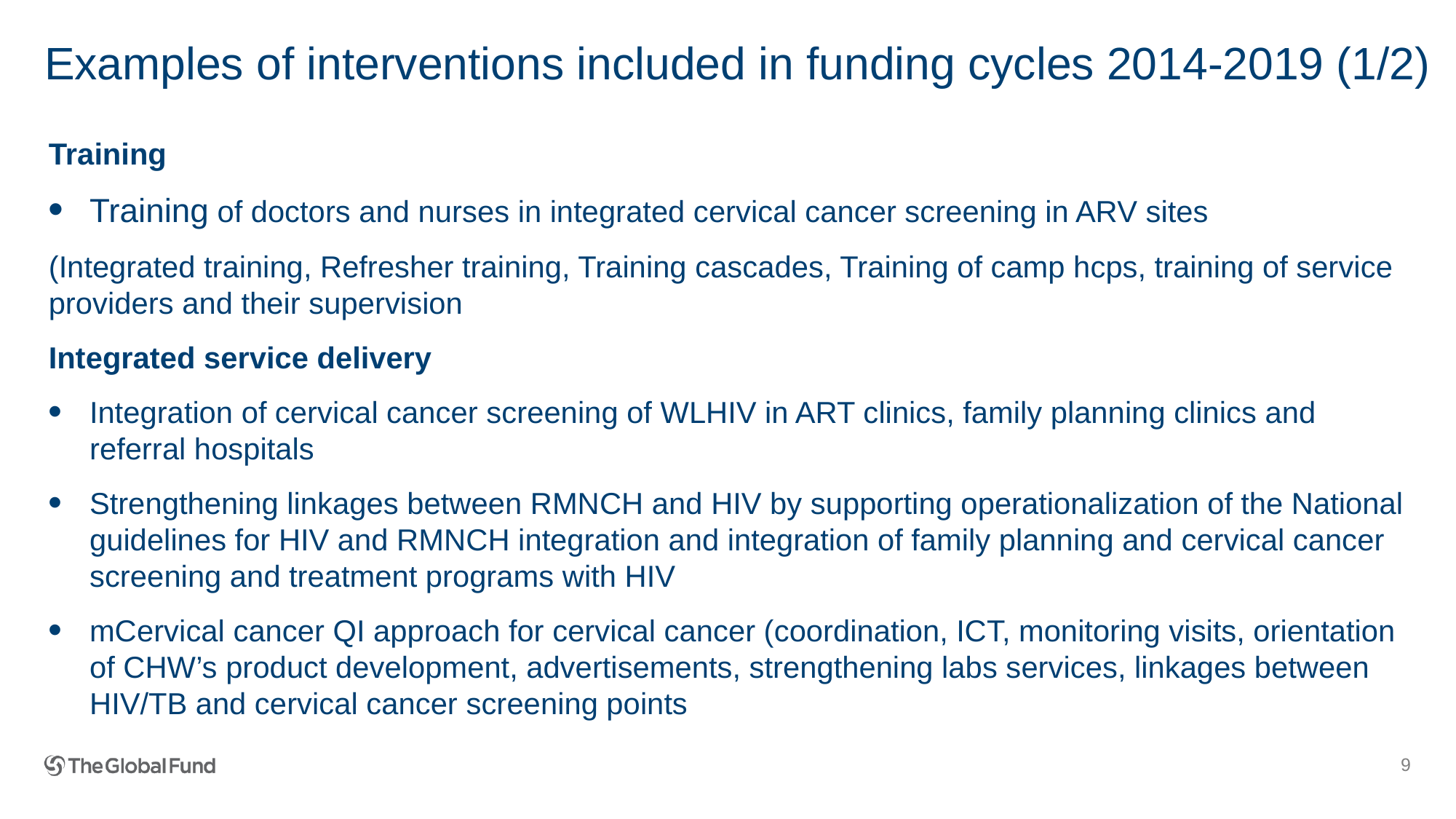

# Examples of interventions included in funding cycles 2014-2019 (1/2)
Training
Training of doctors and nurses in integrated cervical cancer screening in ARV sites
(Integrated training, Refresher training, Training cascades, Training of camp hcps, training of service providers and their supervision
Integrated service delivery
Integration of cervical cancer screening of WLHIV in ART clinics, family planning clinics and referral hospitals
Strengthening linkages between RMNCH and HIV by supporting operationalization of the National guidelines for HIV and RMNCH integration and integration of family planning and cervical cancer screening and treatment programs with HIV
mCervical cancer QI approach for cervical cancer (coordination, ICT, monitoring visits, orientation of CHW’s product development, advertisements, strengthening labs services, linkages between HIV/TB and cervical cancer screening points

9